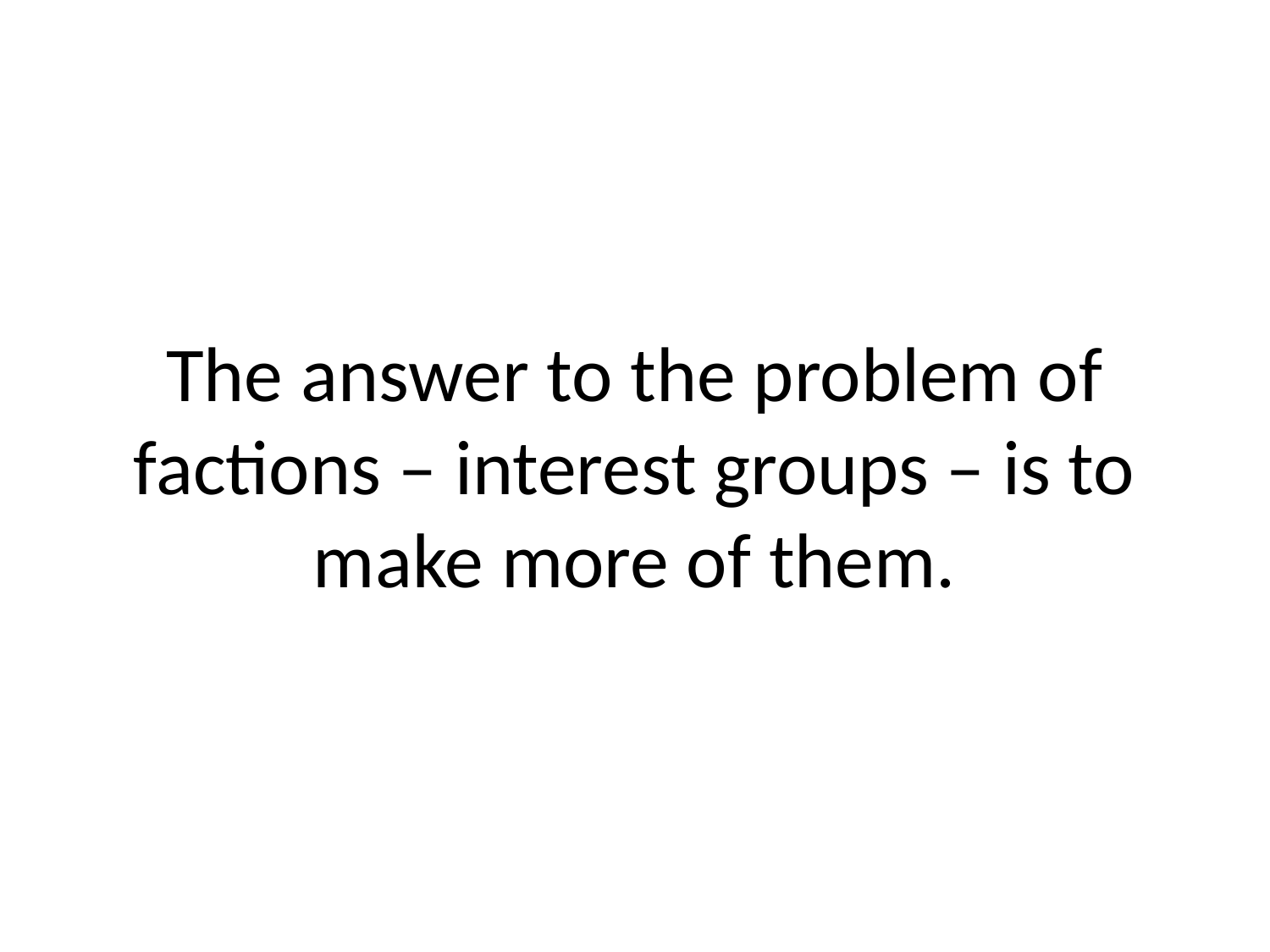

# The answer to the problem of factions – interest groups – is to make more of them.